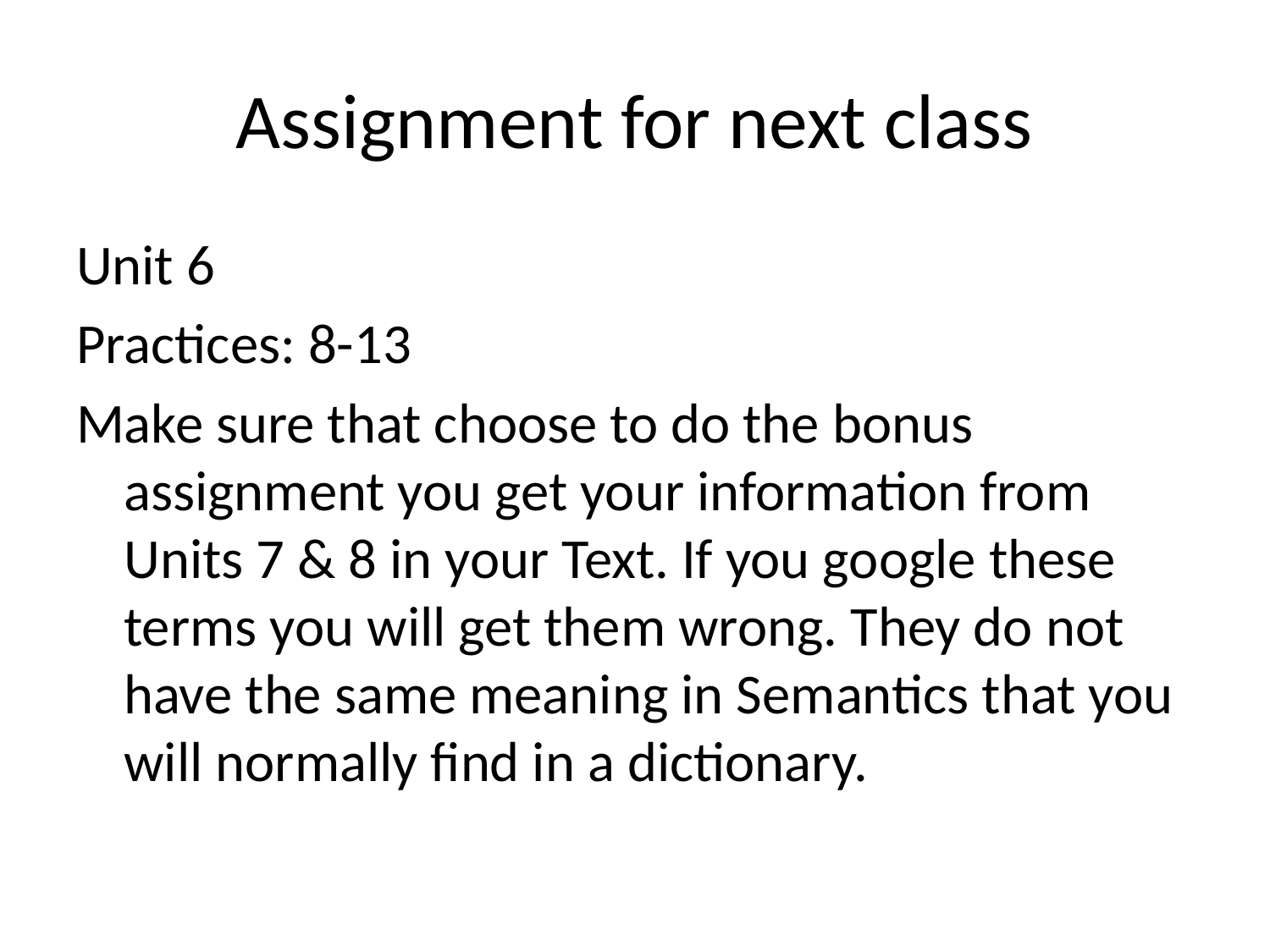

# Assignment for next class
Unit 6
Practices: 8-13
Make sure that choose to do the bonus assignment you get your information from Units 7 & 8 in your Text. If you google these terms you will get them wrong. They do not have the same meaning in Semantics that you will normally find in a dictionary.